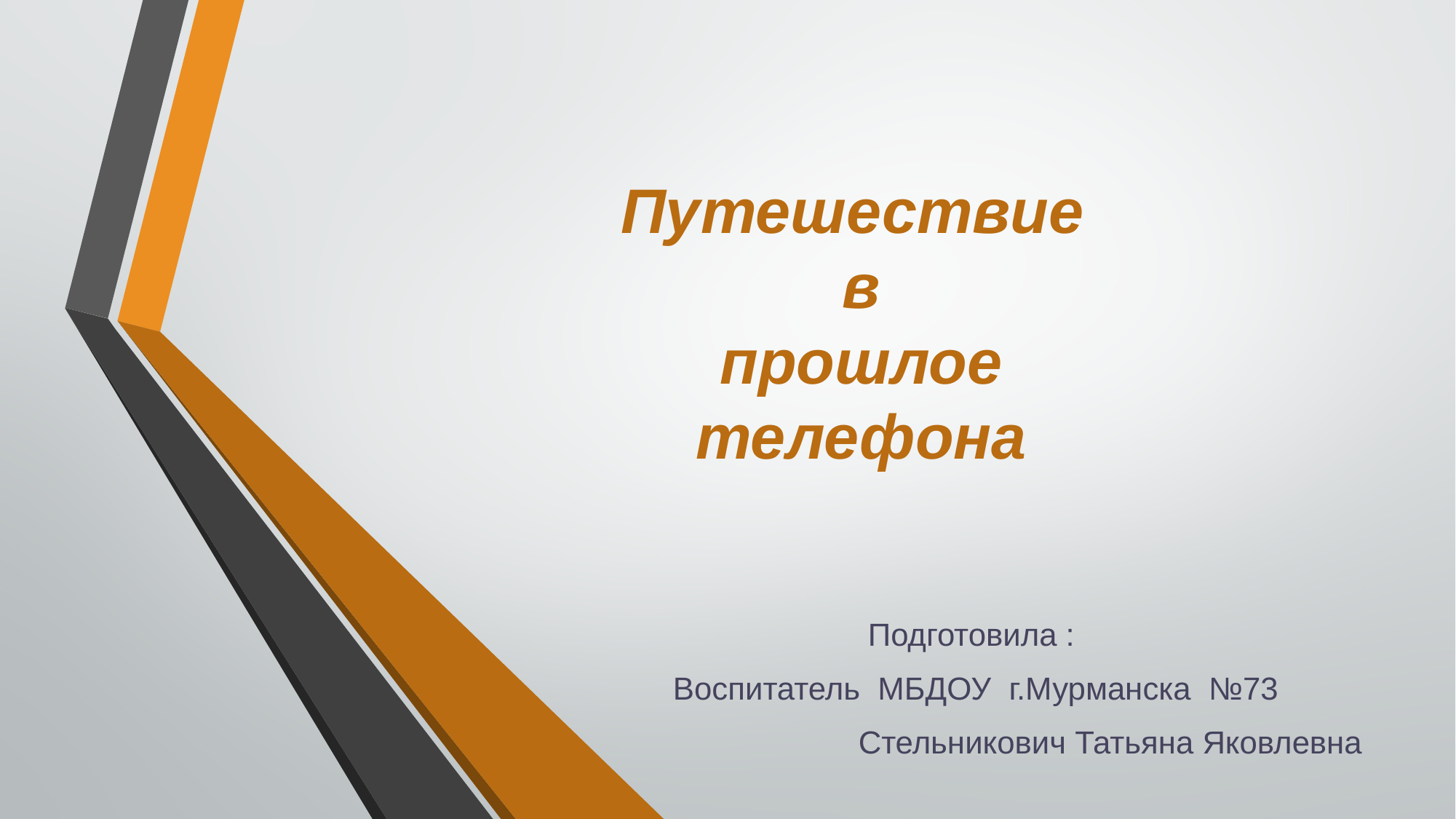

# Путешествие в прошлое телефона
Подготовила :
Воспитатель  МБДОУ  г.Мурманска  №73
Стельникович Татьяна Яковлевна